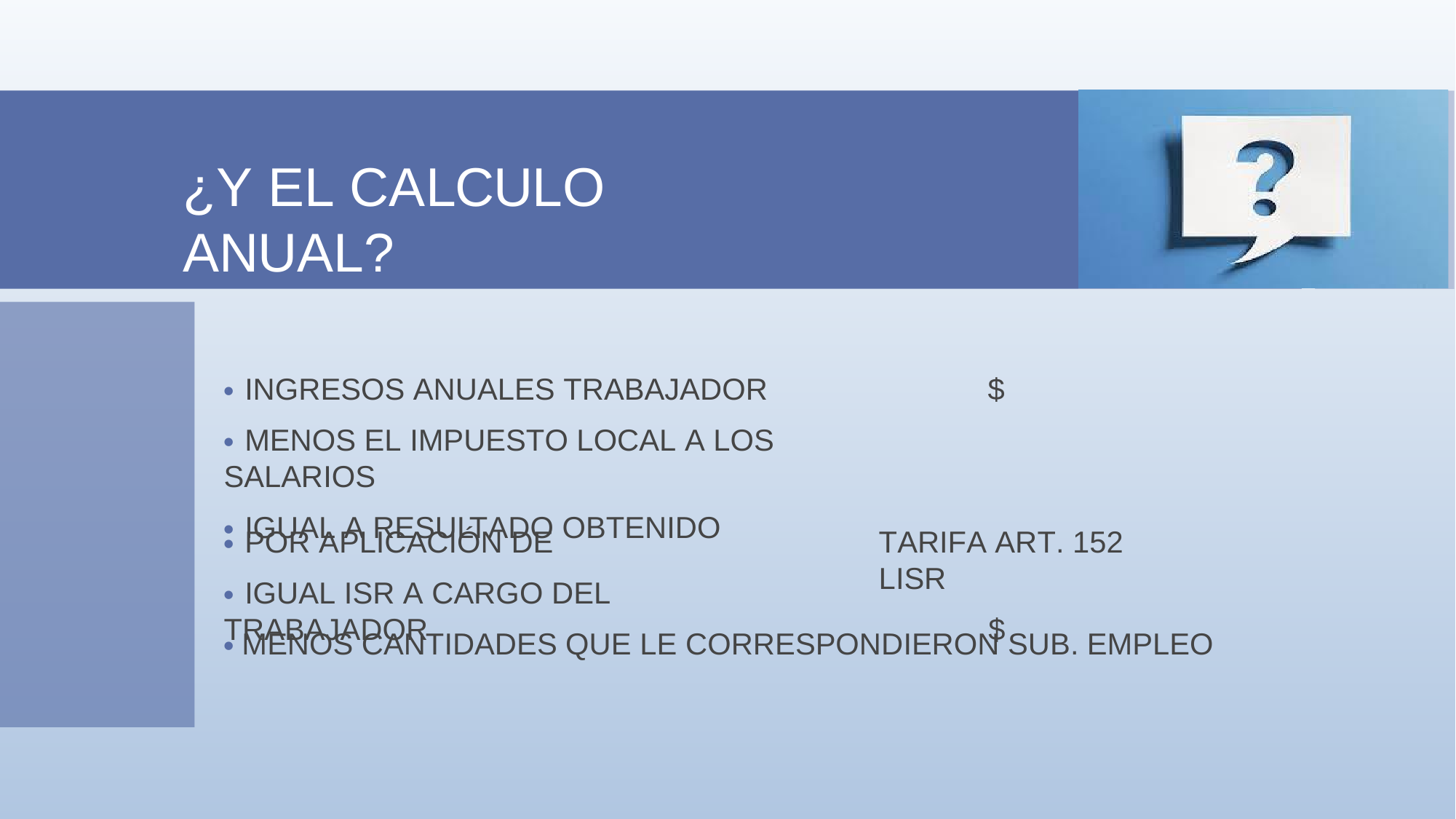

# ¿Y EL CALCULO ANUAL?
🞄 INGRESOS ANUALES TRABAJADOR
🞄 MENOS EL IMPUESTO LOCAL A LOS SALARIOS
🞄 IGUAL A RESULTADO OBTENIDO
$
🞄 POR APLICACIÓN DE
🞄 IGUAL ISR A CARGO DEL TRABAJADOR
TARIFA ART. 152 LISR
$
🞄 MENOS CANTIDADES QUE LE CORRESPONDIERON SUB. EMPLEO